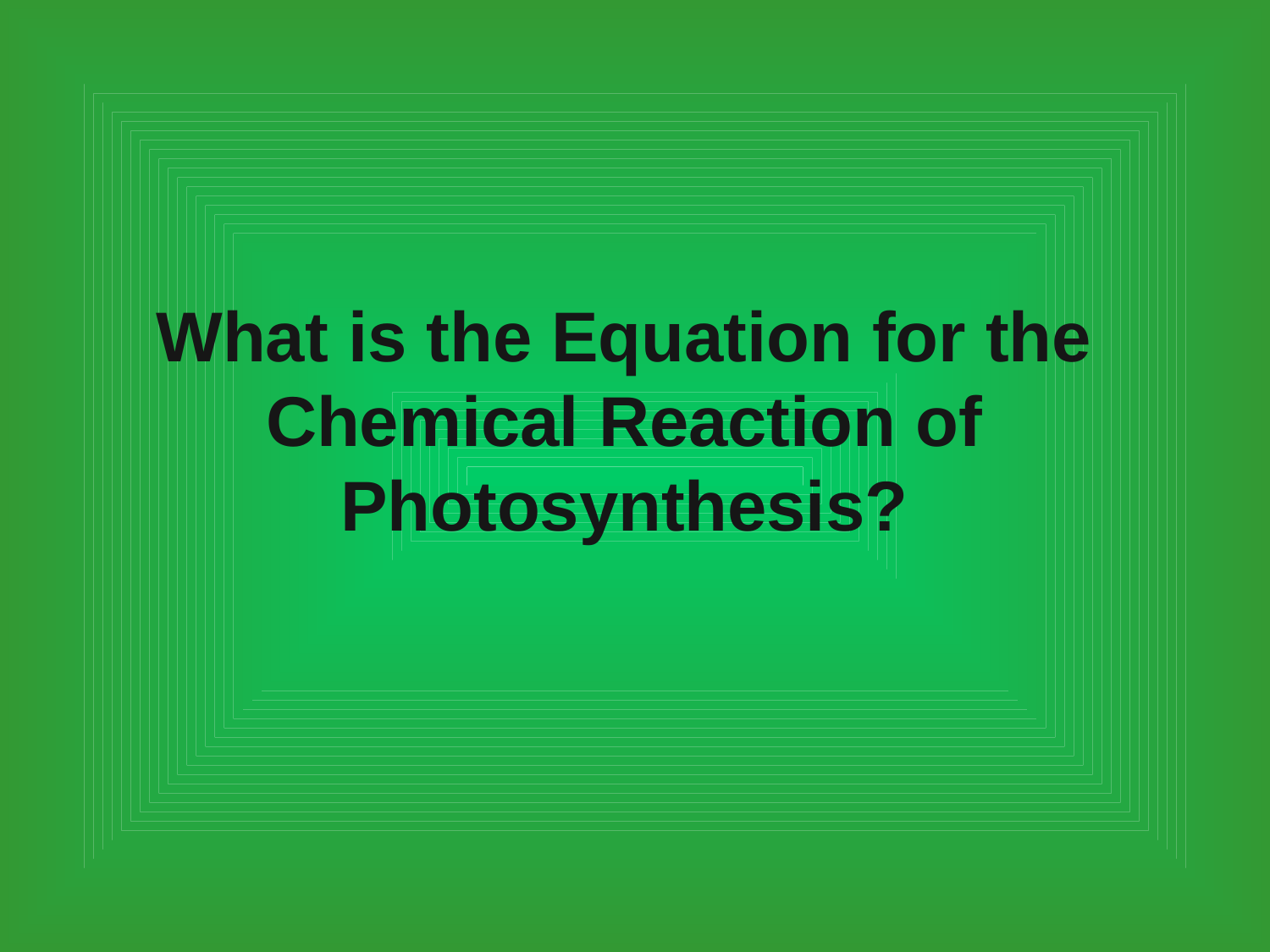

# What is the Equation for the Chemical Reaction of Photosynthesis?